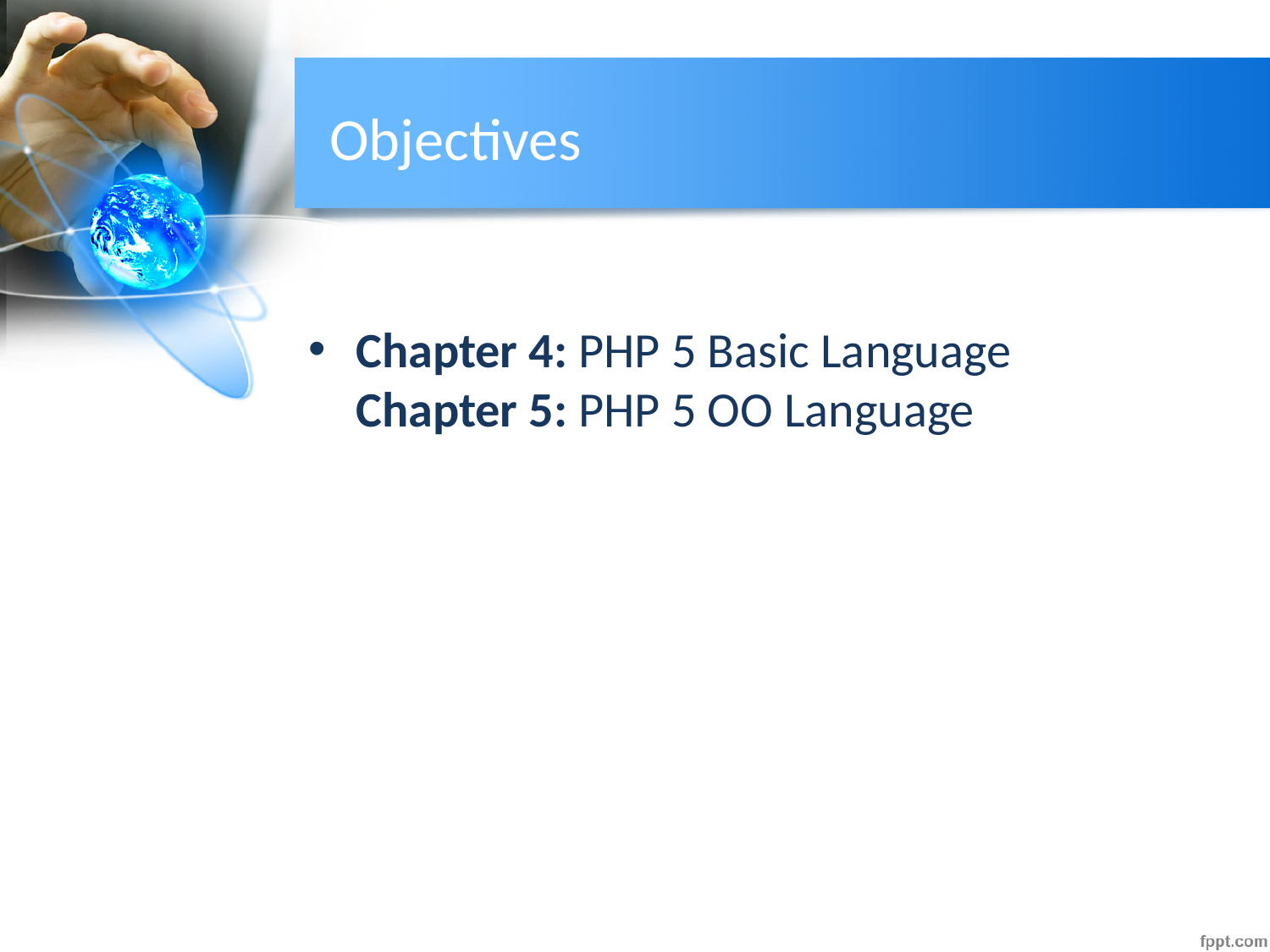

# Objectives

Chapter 4: PHP 5 Basic Language
Chapter 5: PHP 5 OO Language